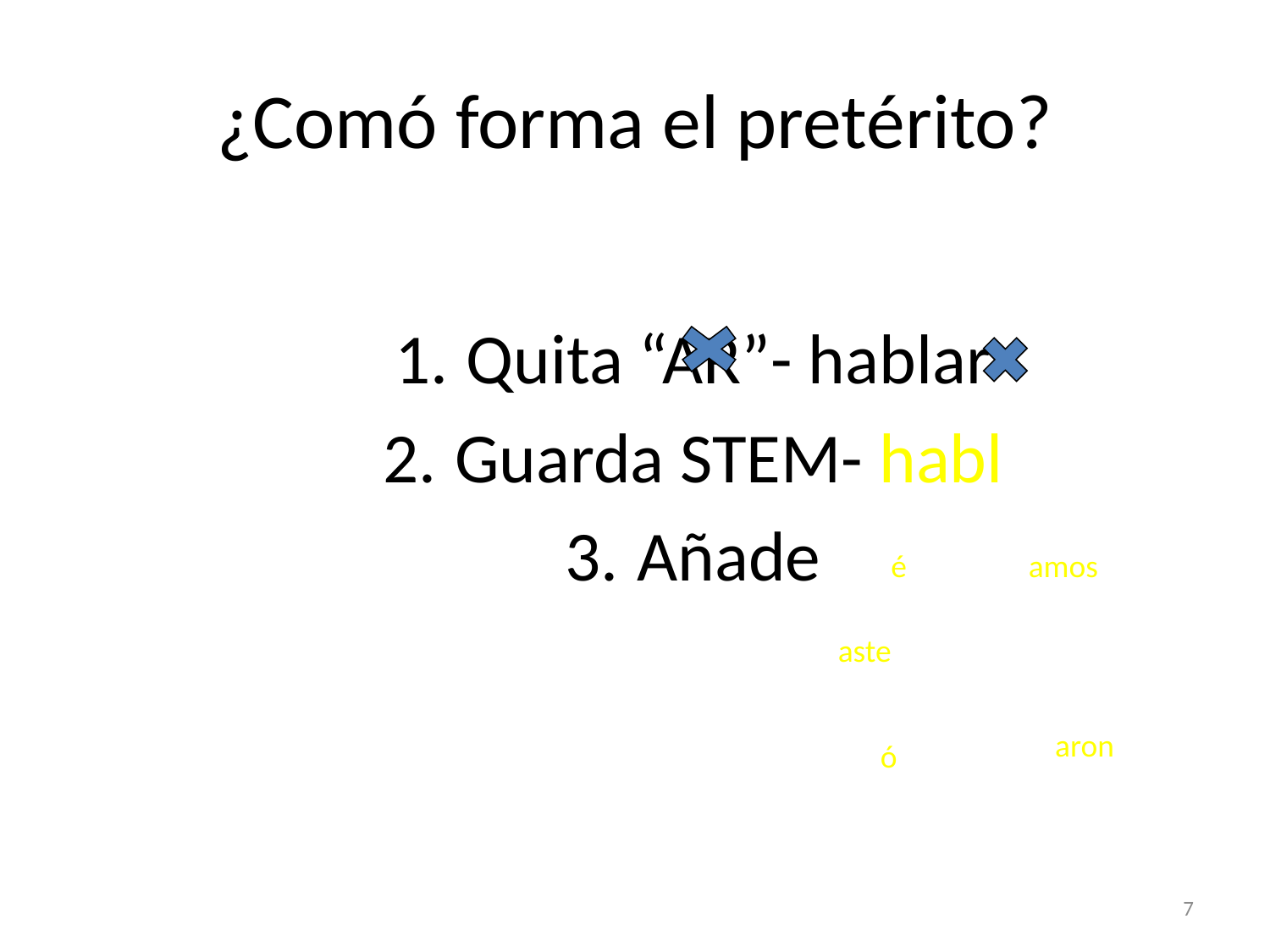

# ¿Comó forma el pretérito?
Quita “AR”- hablar
Guarda STEM- habl
Añade

é
amos
aste
aron
ó
7